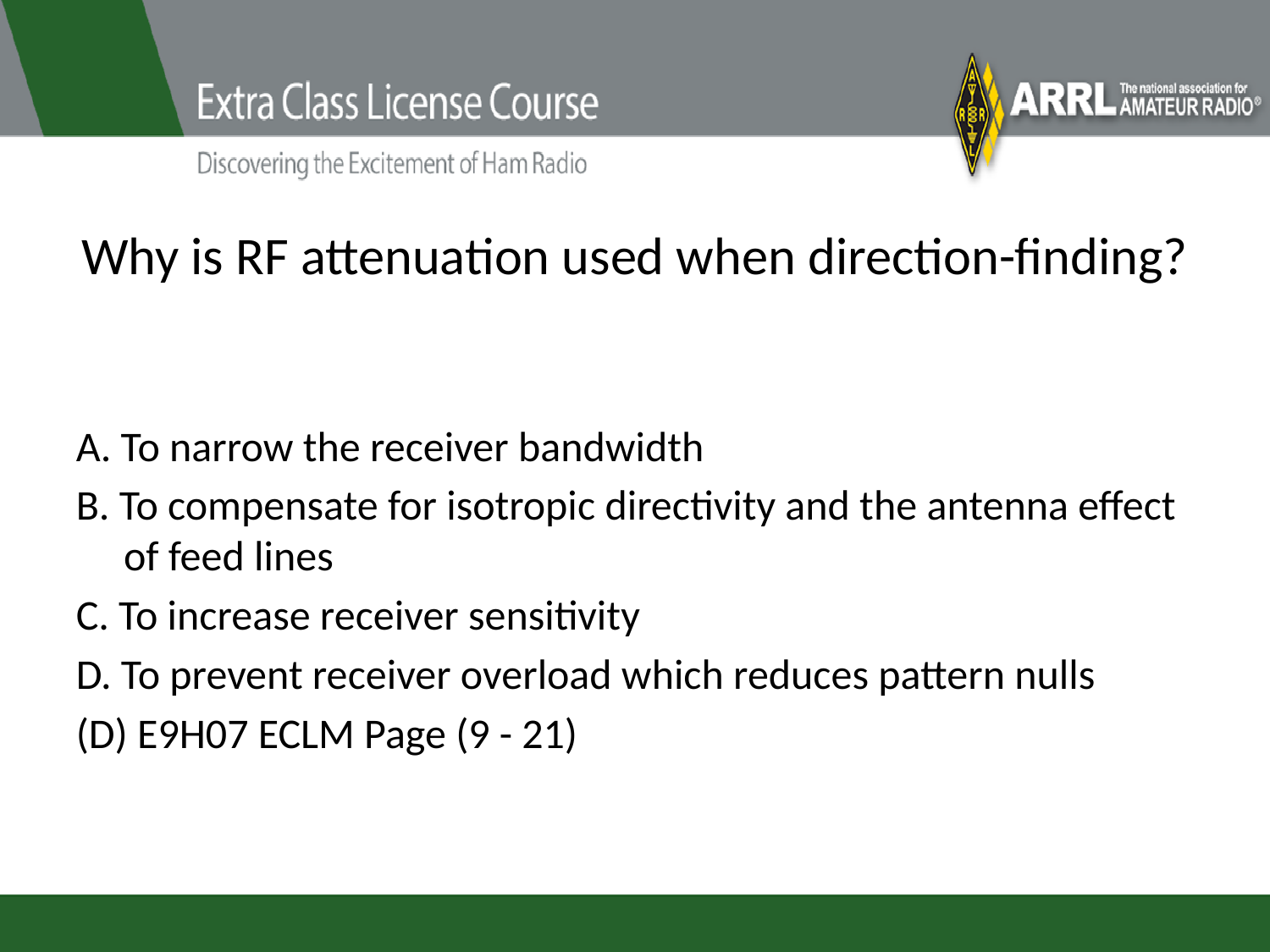

# Why is RF attenuation used when direction-finding?
A. To narrow the receiver bandwidth
B. To compensate for isotropic directivity and the antenna effect of feed lines
C. To increase receiver sensitivity
D. To prevent receiver overload which reduces pattern nulls
(D) E9H07 ECLM Page (9 - 21)